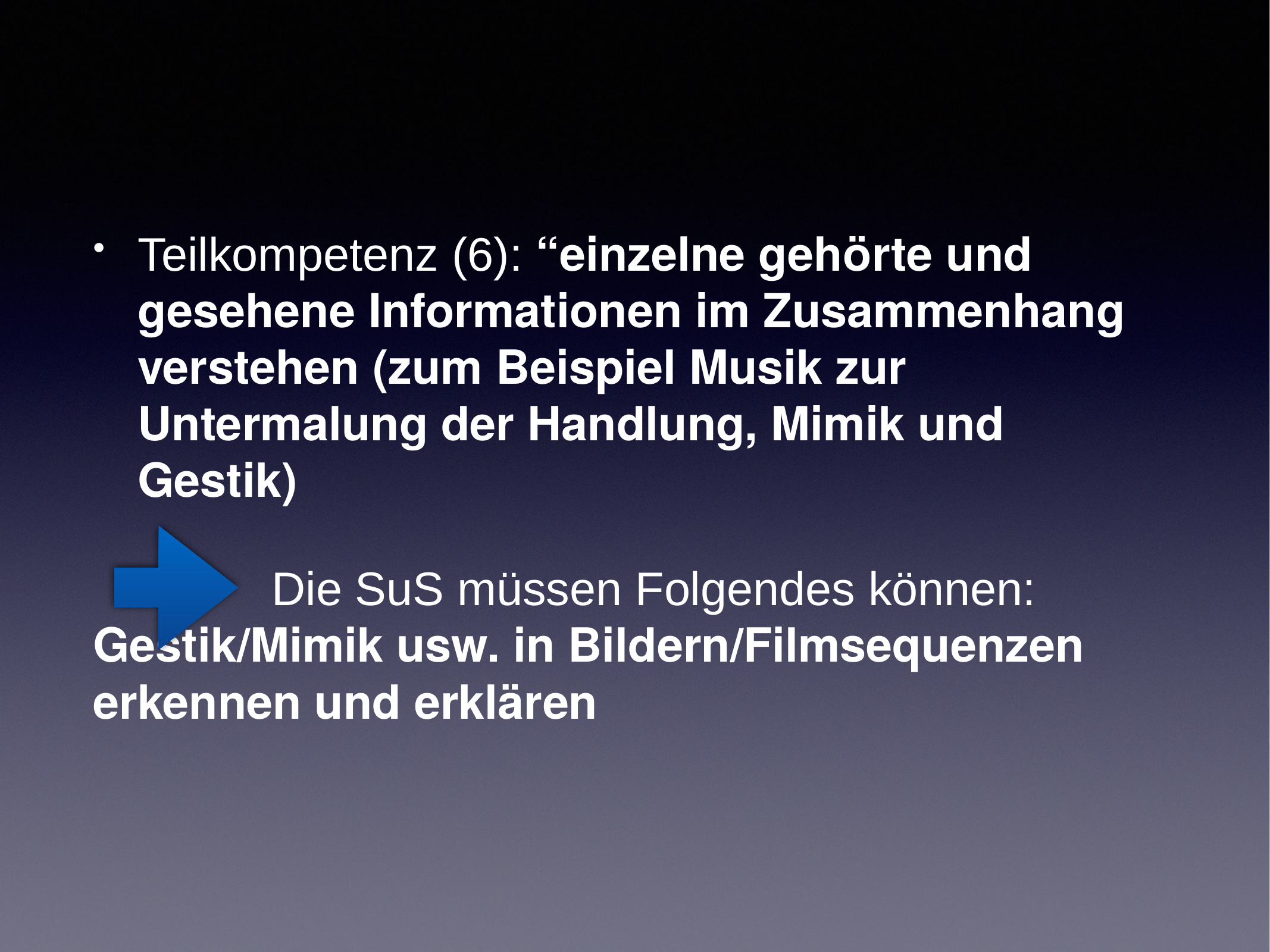

Teilkompetenz (6): “einzelne gehörte und gesehene Informationen im Zusammenhang verstehen (zum Beispiel Musik zur Untermalung der Handlung, Mimik und Gestik)
Die SuS müssen Folgendes können: Gestik/Mimik usw. in Bildern/Filmsequenzen erkennen und erklären